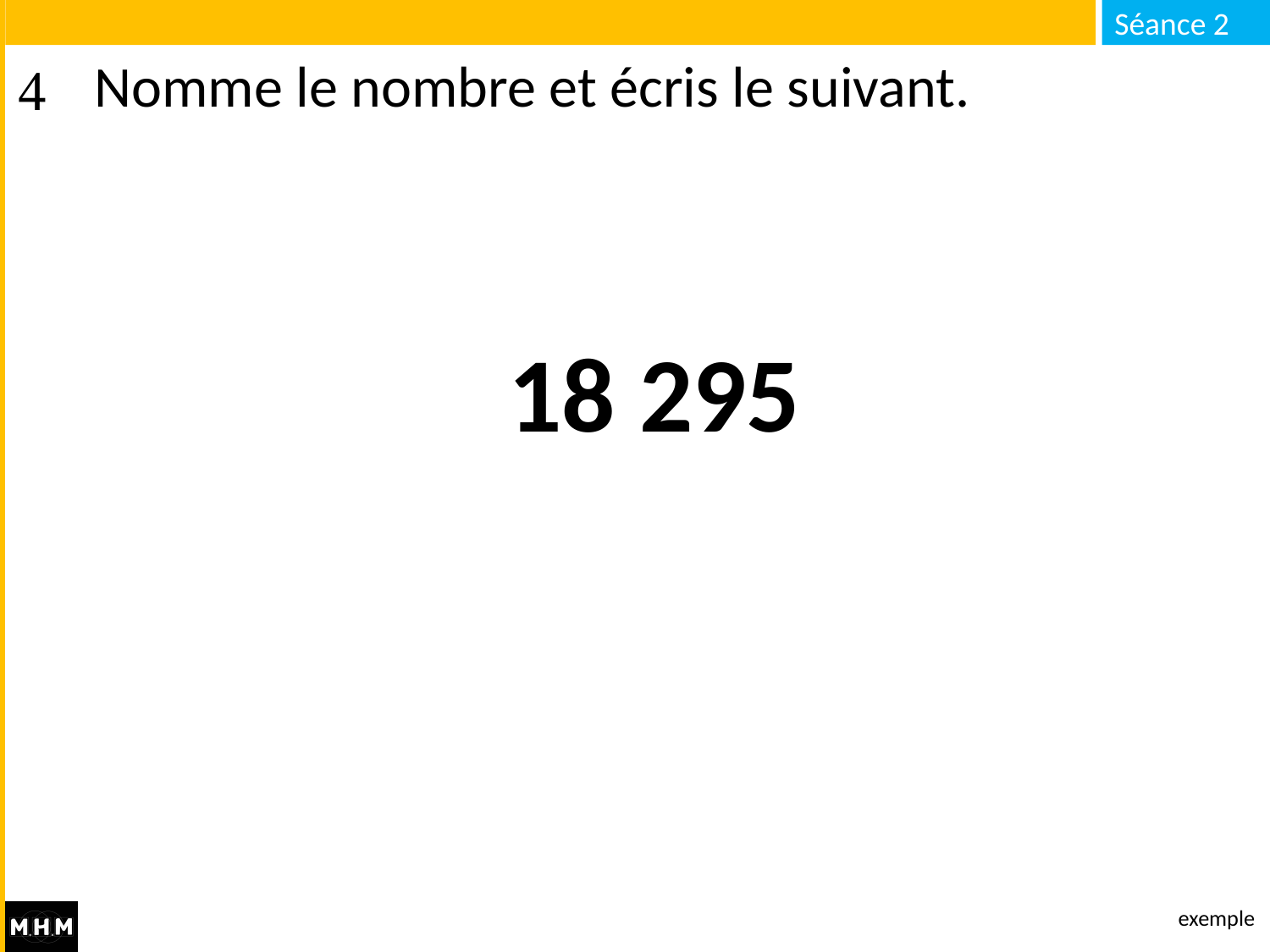

# Nomme le nombre et écris le suivant.
18 295
exemple